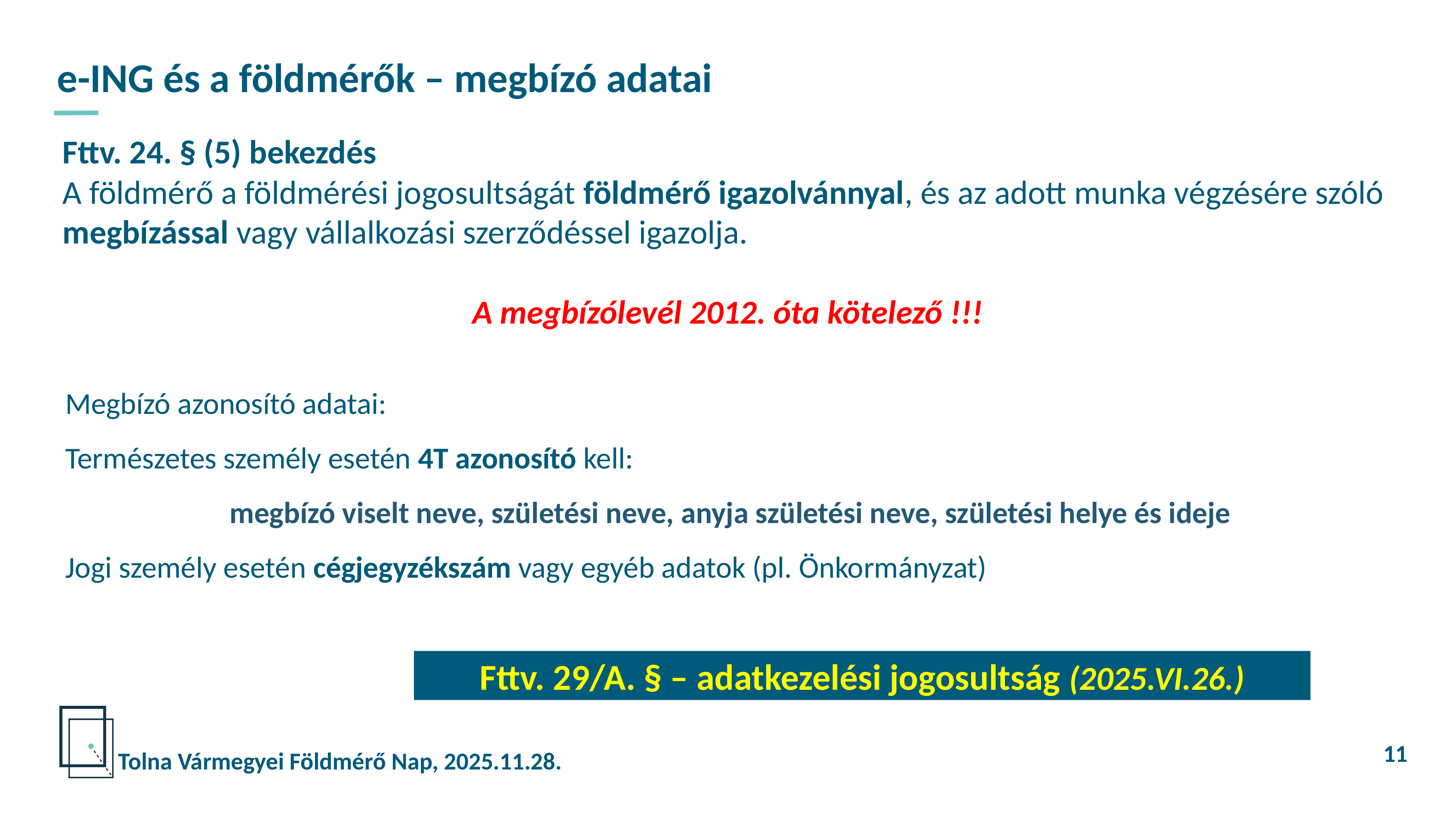

e-ING és a földmérők – megbízó adatai
Fttv. 24. § (5) bekezdés
A földmérő a földmérési jogosultságát földmérő igazolvánnyal, és az adott munka végzésére szóló megbízással vagy vállalkozási szerződéssel igazolja.

A megbízólevél 2012. óta kötelező !!!
Megbízó azonosító adatai:
Természetes személy esetén 4T azonosító kell:
megbízó viselt neve, születési neve, anyja születési neve, születési helye és ideje
Jogi személy esetén cégjegyzékszám vagy egyéb adatok (pl. Önkormányzat)
Fttv. 29/A. § – adatkezelési jogosultság (2025.VI.26.)
11